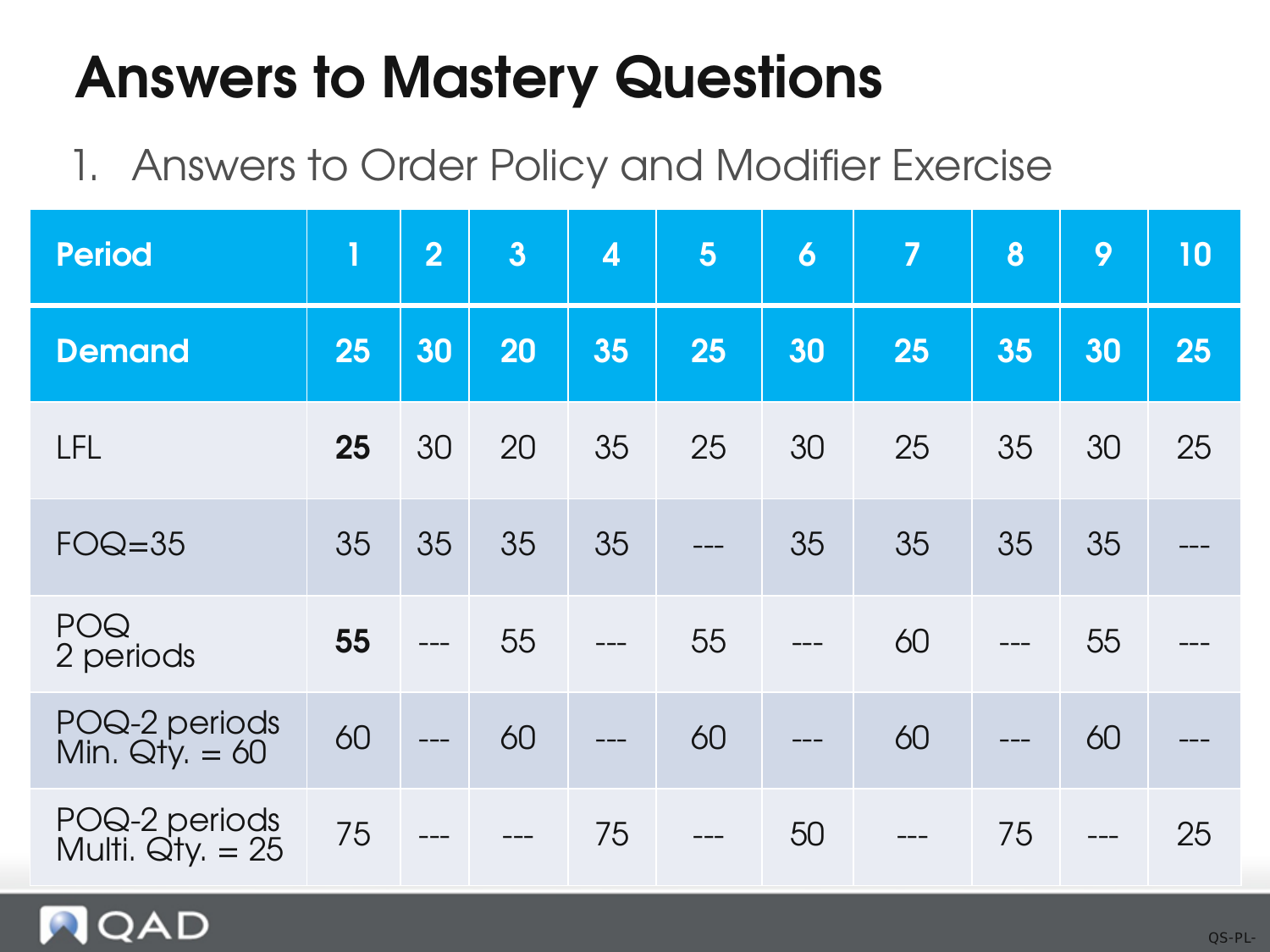

Answers to Mastery Questions
Answers to Order Policy and Modifier Exercise
| Period | 1 | 2 | 3 | 4 | 5 | 6 | 7 | 8 | 9 | 10 |
| --- | --- | --- | --- | --- | --- | --- | --- | --- | --- | --- |
| Demand | 25 | 30 | 20 | 35 | 25 | 30 | 25 | 35 | 30 | 25 |
| LFL | 25 | 30 | 20 | 35 | 25 | 30 | 25 | 35 | 30 | 25 |
| FOQ=35 | 35 | 35 | 35 | 35 | --- | 35 | 35 | 35 | 35 | --- |
| POQ 2 periods | 55 | --- | 55 | --- | 55 | --- | 60 | --- | 55 | --- |
| POQ-2 periods Min. Qty. = 60 | 60 | --- | 60 | --- | 60 | --- | 60 | --- | 60 | --- |
| POQ-2 periods Multi. Qty. = 25 | 75 | --- | --- | 75 | --- | 50 | --- | 75 | --- | 25 |
QS-PL-